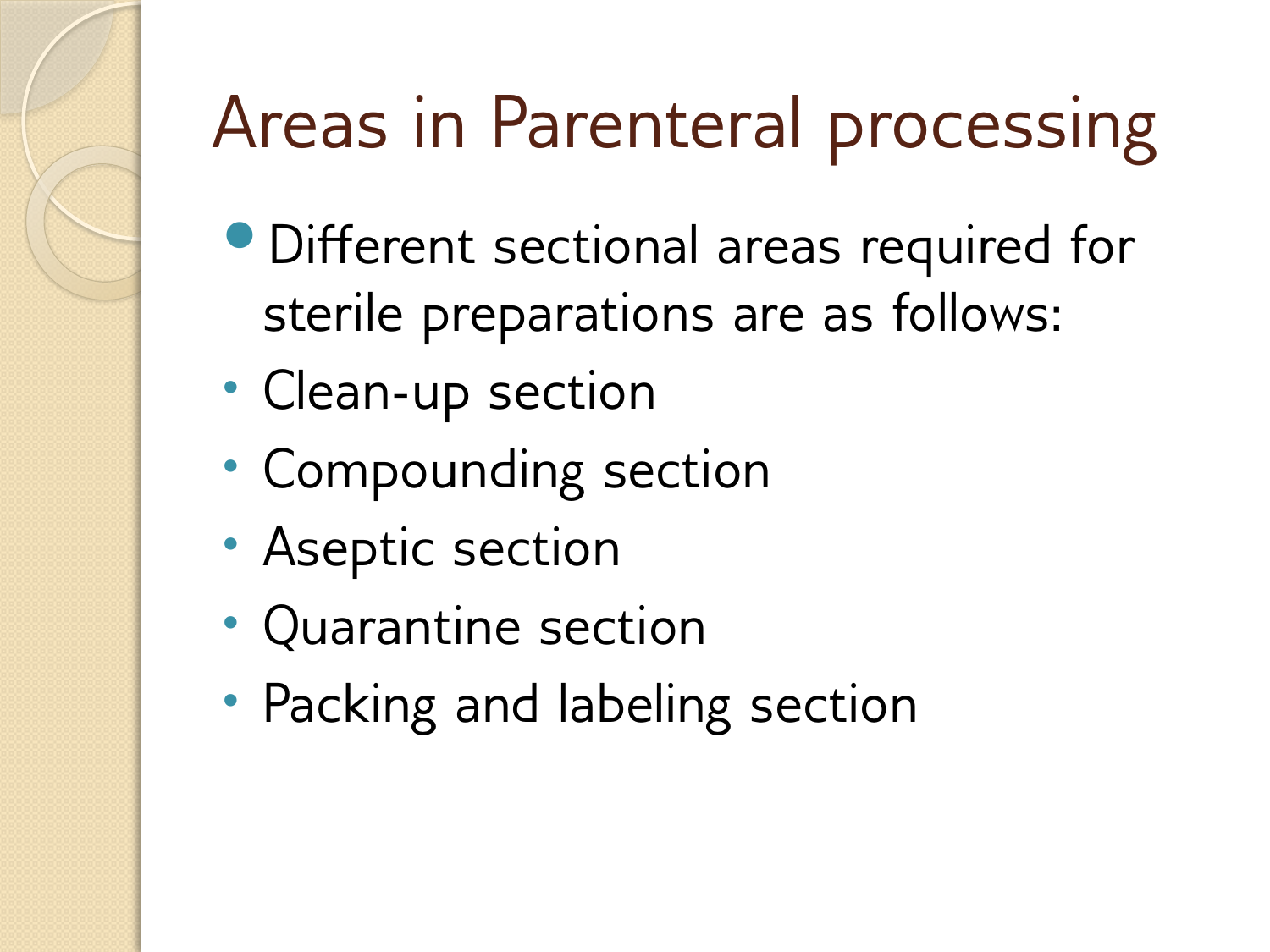

# Areas in Parenteral processing
Different sectional areas required for sterile preparations are as follows:
Clean-up section
Compounding section
Aseptic section
Quarantine section
Packing and labeling section